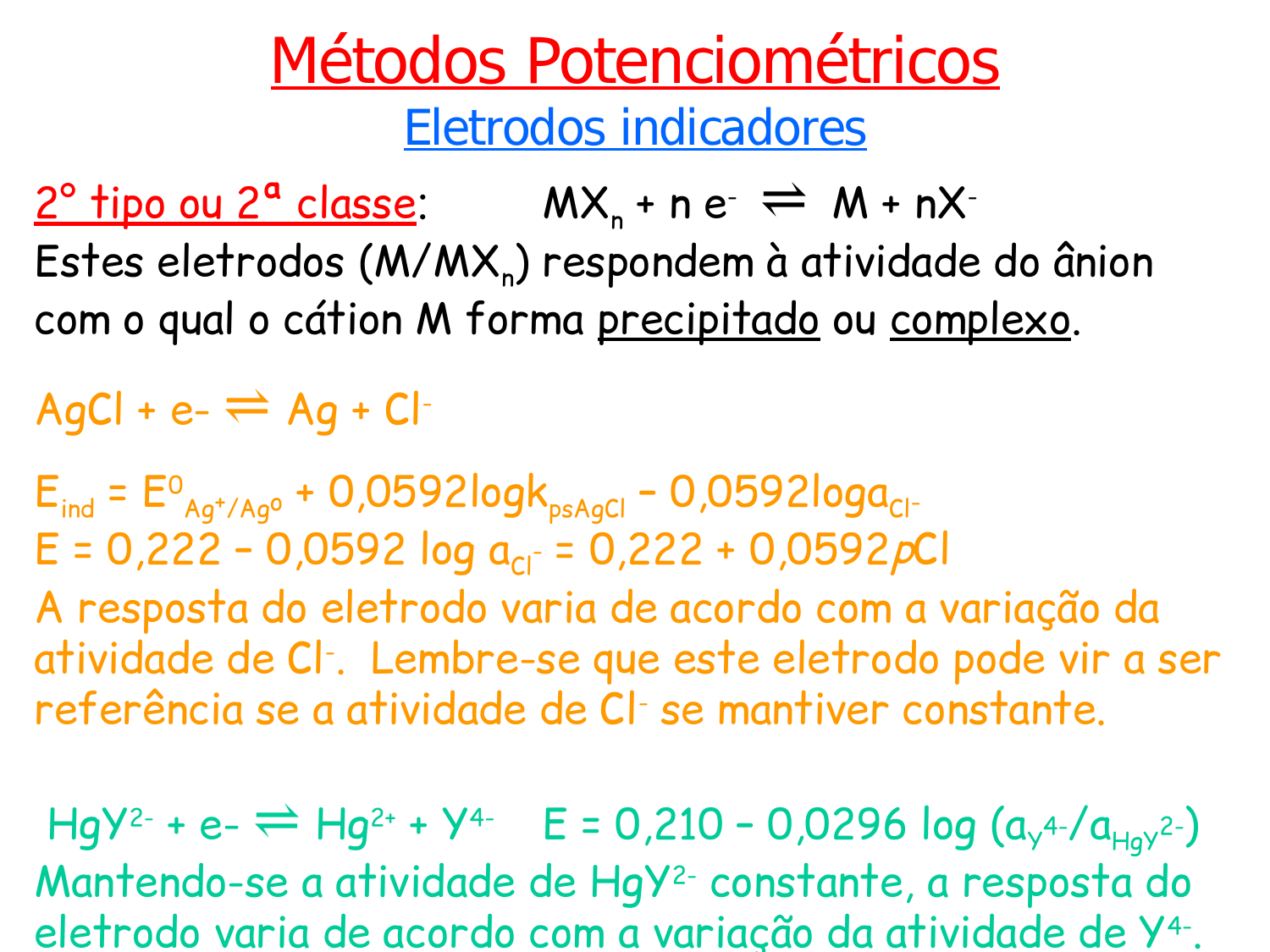

Métodos Potenciométricos
Eletrodos indicadores
2° tipo ou 2ª classe: 	MXn + n e-  ⇌  M + nX-
Estes eletrodos (M/MXn) respondem à atividade do ânion com o qual o cátion M forma precipitado ou complexo.

AgCl + e- ⇌ Ag + Cl-
Eind = E0Ag+/Ago + 0,0592logkpsAgCl – 0,0592logaCl-
E = 0,222 – 0,0592 log aCl- = 0,222 + 0,0592pCl
A resposta do eletrodo varia de acordo com a variação da atividade de Cl-.  Lembre-se que este eletrodo pode vir a ser referência se a atividade de Cl- se mantiver constante.

 HgY2- + e- ⇌ Hg2+ + Y4-	E = 0,210 – 0,0296 log (aY4-/aHgY2-)
Mantendo-se a atividade de HgY2- constante, a resposta do eletrodo varia de acordo com a variação da atividade de Y4-.